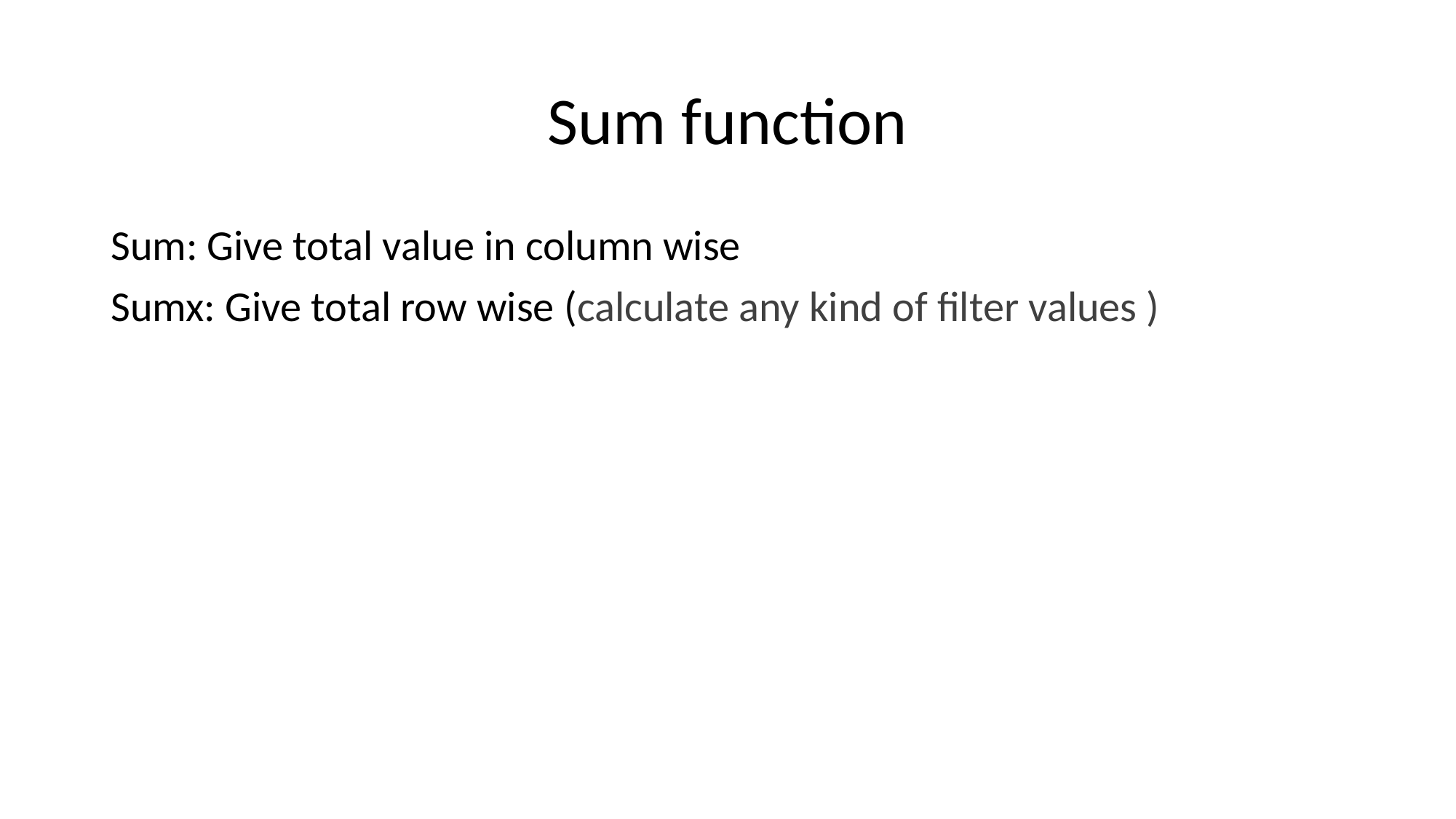

# Sum function
Sum: Give total value in column wise
Sumx: Give total row wise (calculate any kind of filter values )